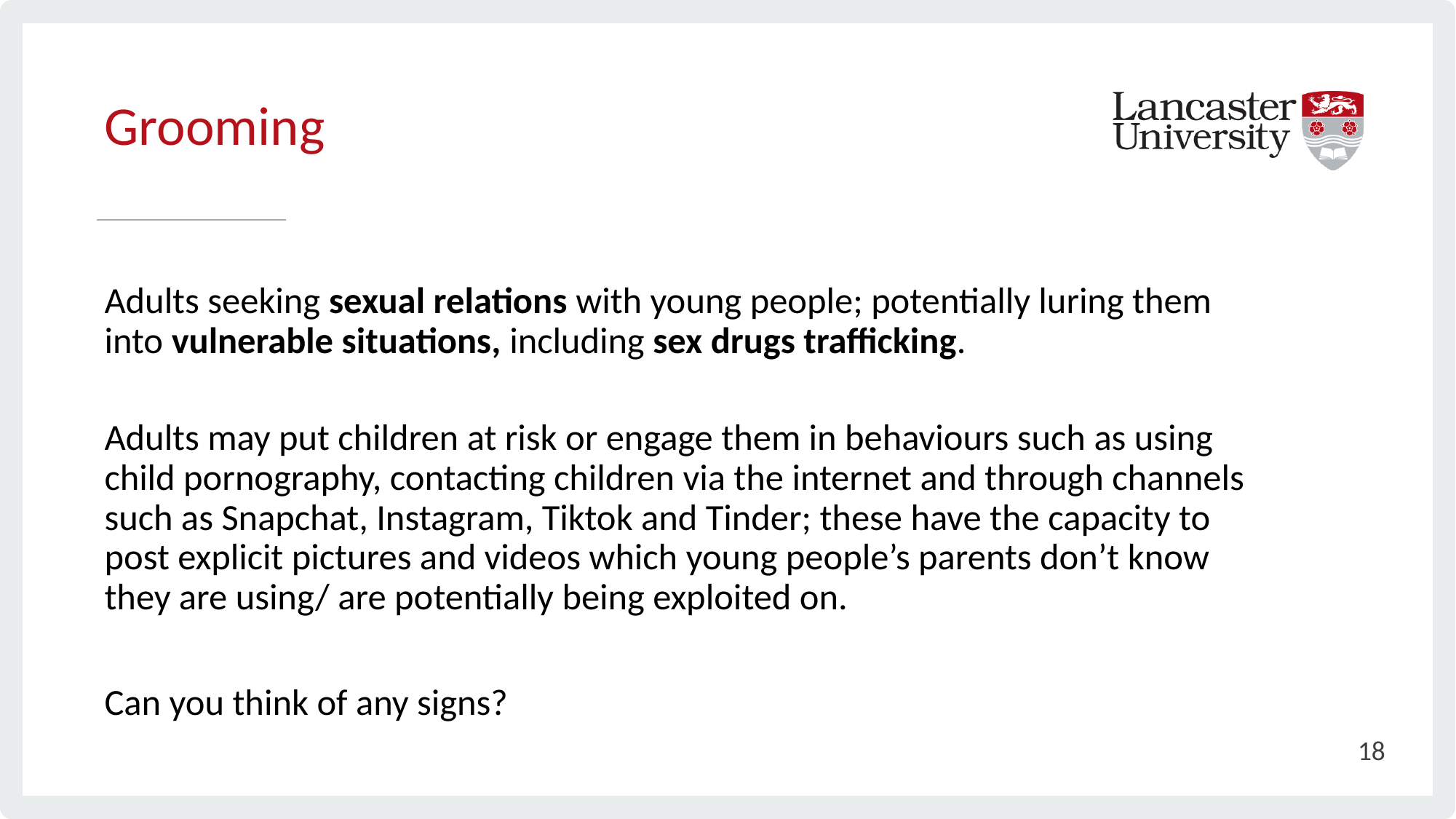

# Grooming
Adults seeking sexual relations with young people; potentially luring them into vulnerable situations, including sex drugs trafficking.
Adults may put children at risk or engage them in behaviours such as using child pornography, contacting children via the internet and through channels such as Snapchat, Instagram, Tiktok and Tinder; these have the capacity to post explicit pictures and videos which young people’s parents don’t know they are using/ are potentially being exploited on.

Can you think of any signs?

18